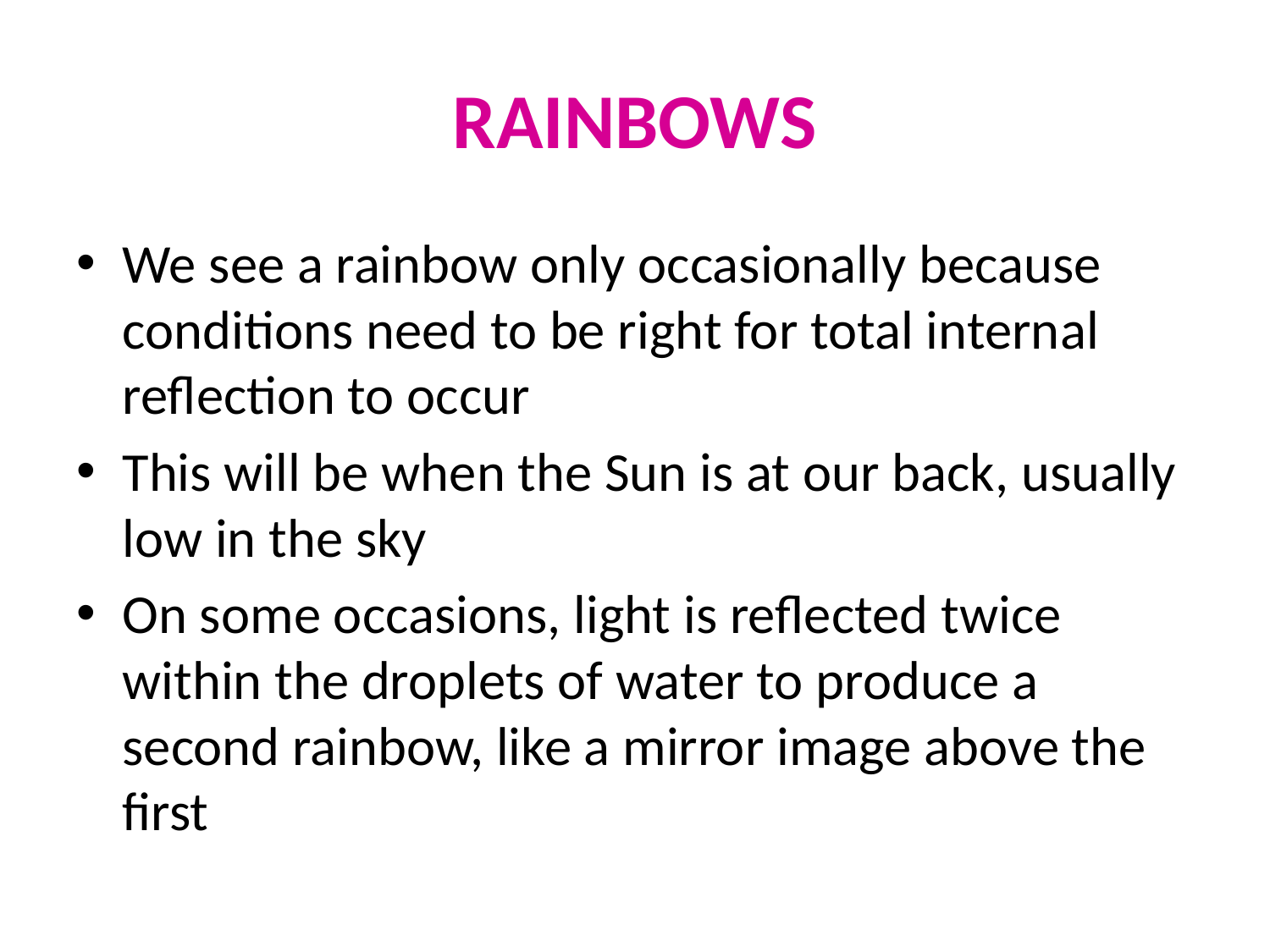

# RAINBOWS
We see a rainbow only occasionally because conditions need to be right for total internal reflection to occur
This will be when the Sun is at our back, usually low in the sky
On some occasions, light is reflected twice within the droplets of water to produce a second rainbow, like a mirror image above the first